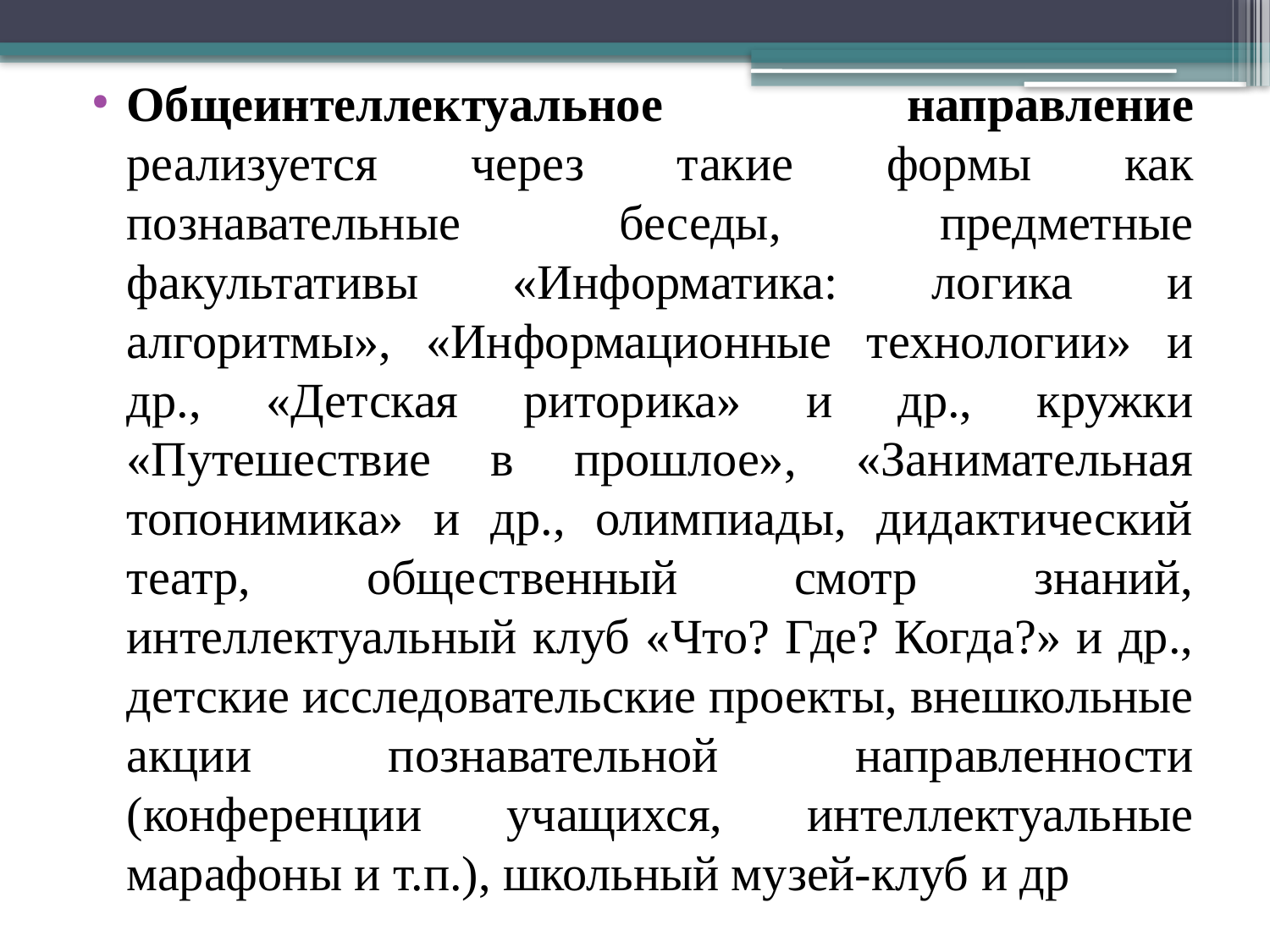

#
Общеинтеллектуальное направление реализуется через такие формы как познавательные беседы, предметные факультативы «Информатика: логика и алгоритмы», «Информационные технологии» и др., «Детская риторика» и др., кружки «Путешествие в прошлое», «Занимательная топонимика» и др., олимпиады, дидактический театр, общественный смотр знаний, интеллектуальный клуб «Что? Где? Когда?» и др., детские исследовательские проекты, внешкольные акции познавательной направленности (конференции учащихся, интеллектуальные марафоны и т.п.), школьный музей-клуб и др